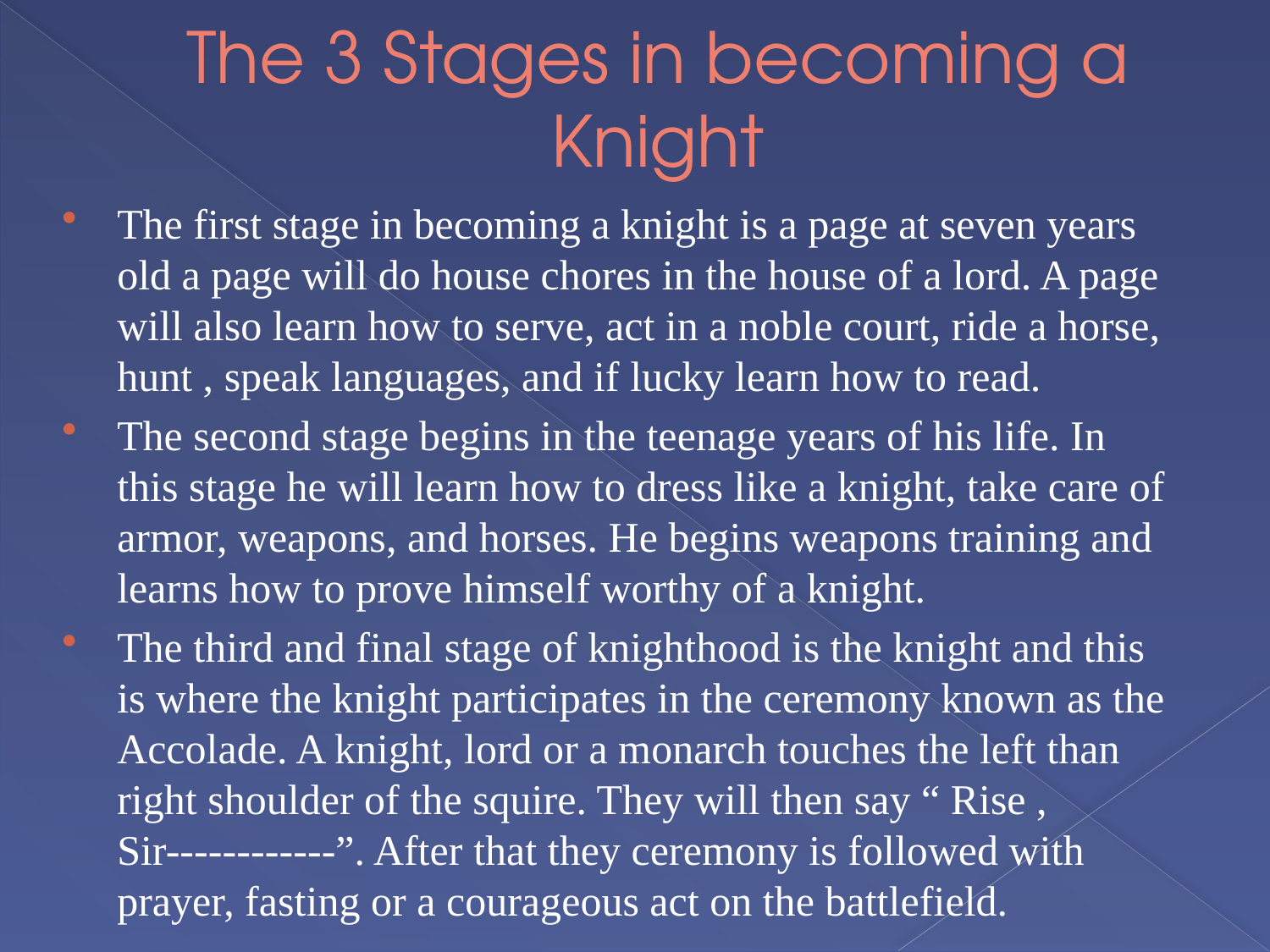

# The 3 Stages in becoming a Knight
The first stage in becoming a knight is a page at seven years old a page will do house chores in the house of a lord. A page will also learn how to serve, act in a noble court, ride a horse, hunt , speak languages, and if lucky learn how to read.
The second stage begins in the teenage years of his life. In this stage he will learn how to dress like a knight, take care of armor, weapons, and horses. He begins weapons training and learns how to prove himself worthy of a knight.
The third and final stage of knighthood is the knight and this is where the knight participates in the ceremony known as the Accolade. A knight, lord or a monarch touches the left than right shoulder of the squire. They will then say “ Rise , Sir------------”. After that they ceremony is followed with prayer, fasting or a courageous act on the battlefield.